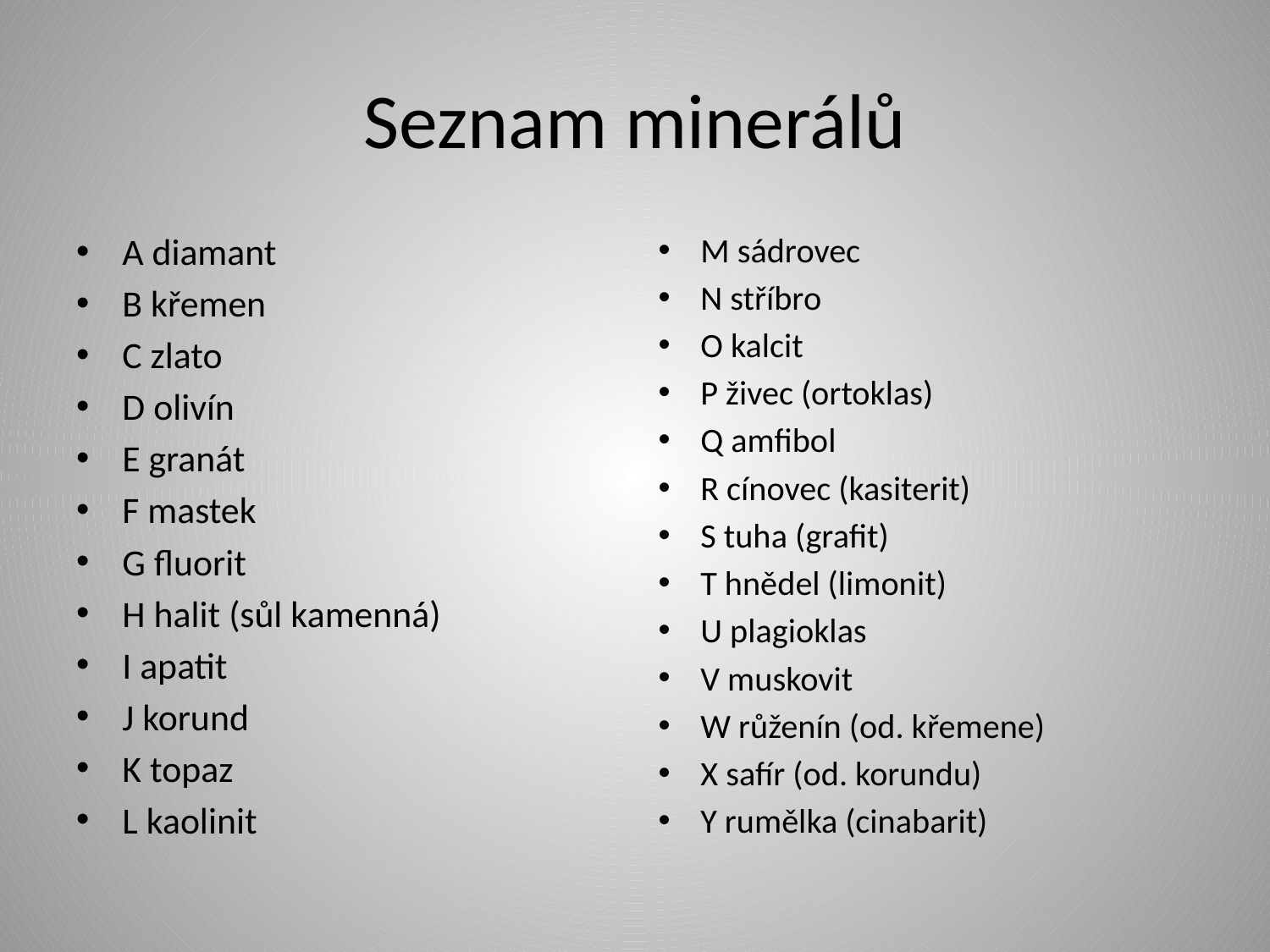

# Seznam minerálů
A diamant
B křemen
C zlato
D olivín
E granát
F mastek
G fluorit
H halit (sůl kamenná)
I apatit
J korund
K topaz
L kaolinit
M sádrovec
N stříbro
O kalcit
P živec (ortoklas)
Q amfibol
R cínovec (kasiterit)
S tuha (grafit)
T hnědel (limonit)
U plagioklas
V muskovit
W růženín (od. křemene)
X safír (od. korundu)
Y rumělka (cinabarit)